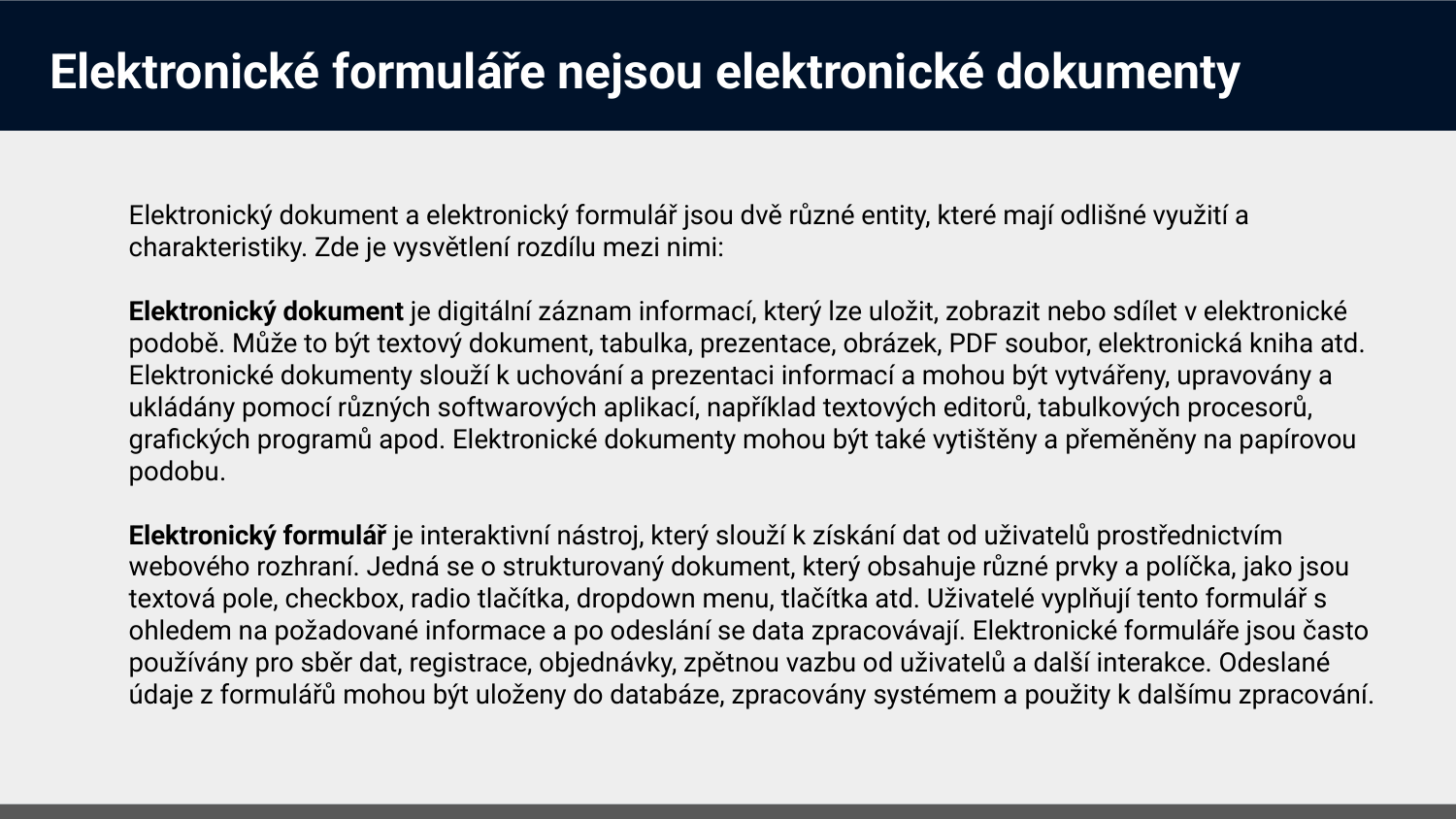

# Elektronické formuláře nejsou elektronické dokumenty
Elektronický dokument a elektronický formulář jsou dvě různé entity, které mají odlišné využití a charakteristiky. Zde je vysvětlení rozdílu mezi nimi:

Elektronický dokument je digitální záznam informací, který lze uložit, zobrazit nebo sdílet v elektronické podobě. Může to být textový dokument, tabulka, prezentace, obrázek, PDF soubor, elektronická kniha atd. Elektronické dokumenty slouží k uchování a prezentaci informací a mohou být vytvářeny, upravovány a ukládány pomocí různých softwarových aplikací, například textových editorů, tabulkových procesorů, grafických programů apod. Elektronické dokumenty mohou být také vytištěny a přeměněny na papírovou podobu.

Elektronický formulář je interaktivní nástroj, který slouží k získání dat od uživatelů prostřednictvím webového rozhraní. Jedná se o strukturovaný dokument, který obsahuje různé prvky a políčka, jako jsou textová pole, checkbox, radio tlačítka, dropdown menu, tlačítka atd. Uživatelé vyplňují tento formulář s ohledem na požadované informace a po odeslání se data zpracovávají. Elektronické formuláře jsou často používány pro sběr dat, registrace, objednávky, zpětnou vazbu od uživatelů a další interakce. Odeslané údaje z formulářů mohou být uloženy do databáze, zpracovány systémem a použity k dalšímu zpracování.